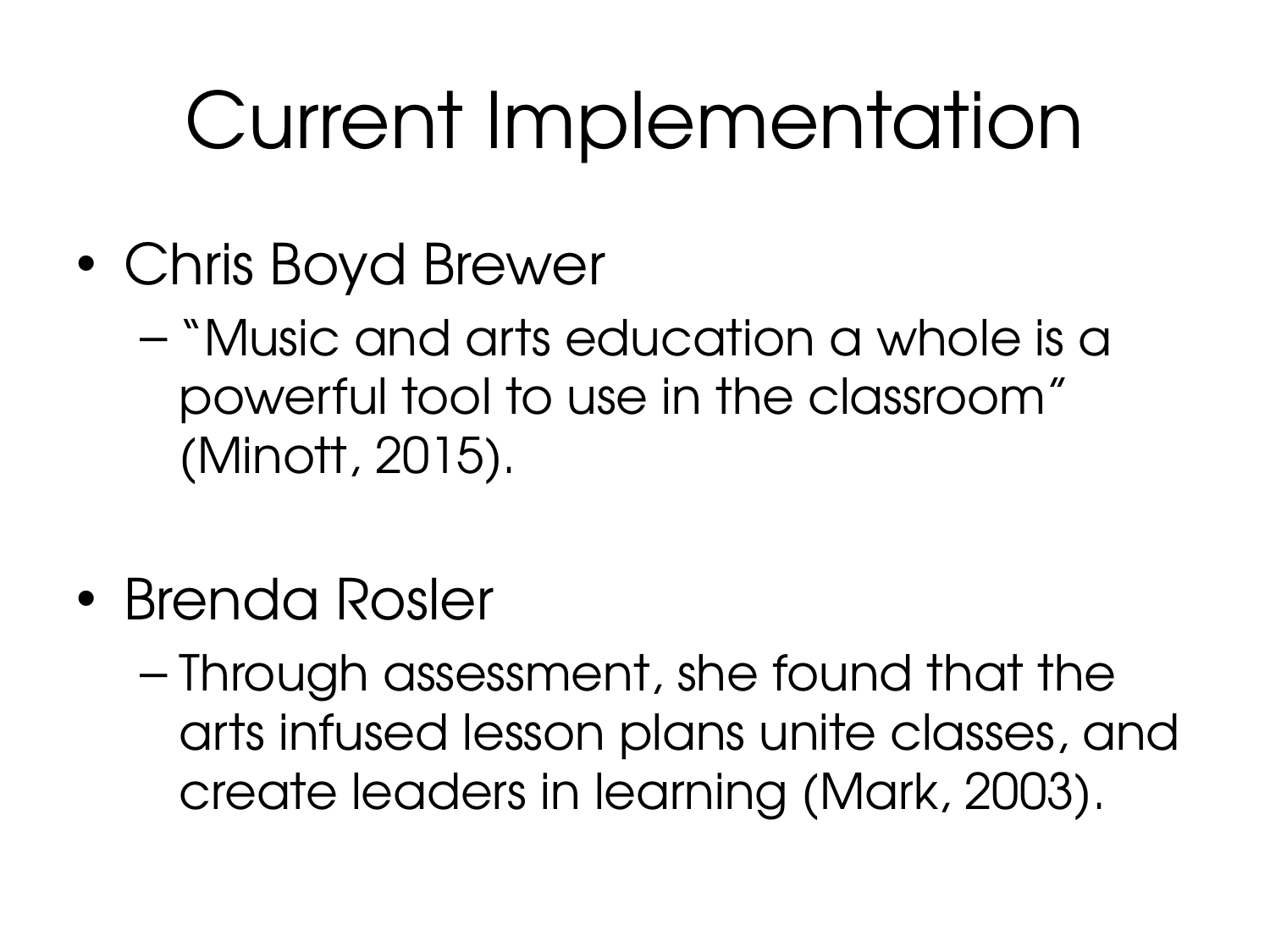

# Current Implementation
Chris Boyd Brewer
“Music and arts education a whole is a powerful tool to use in the classroom” (Minott, 2015).

Brenda Rosler
Through assessment, she found that the arts infused lesson plans unite classes, and create leaders in learning (Mark, 2003).